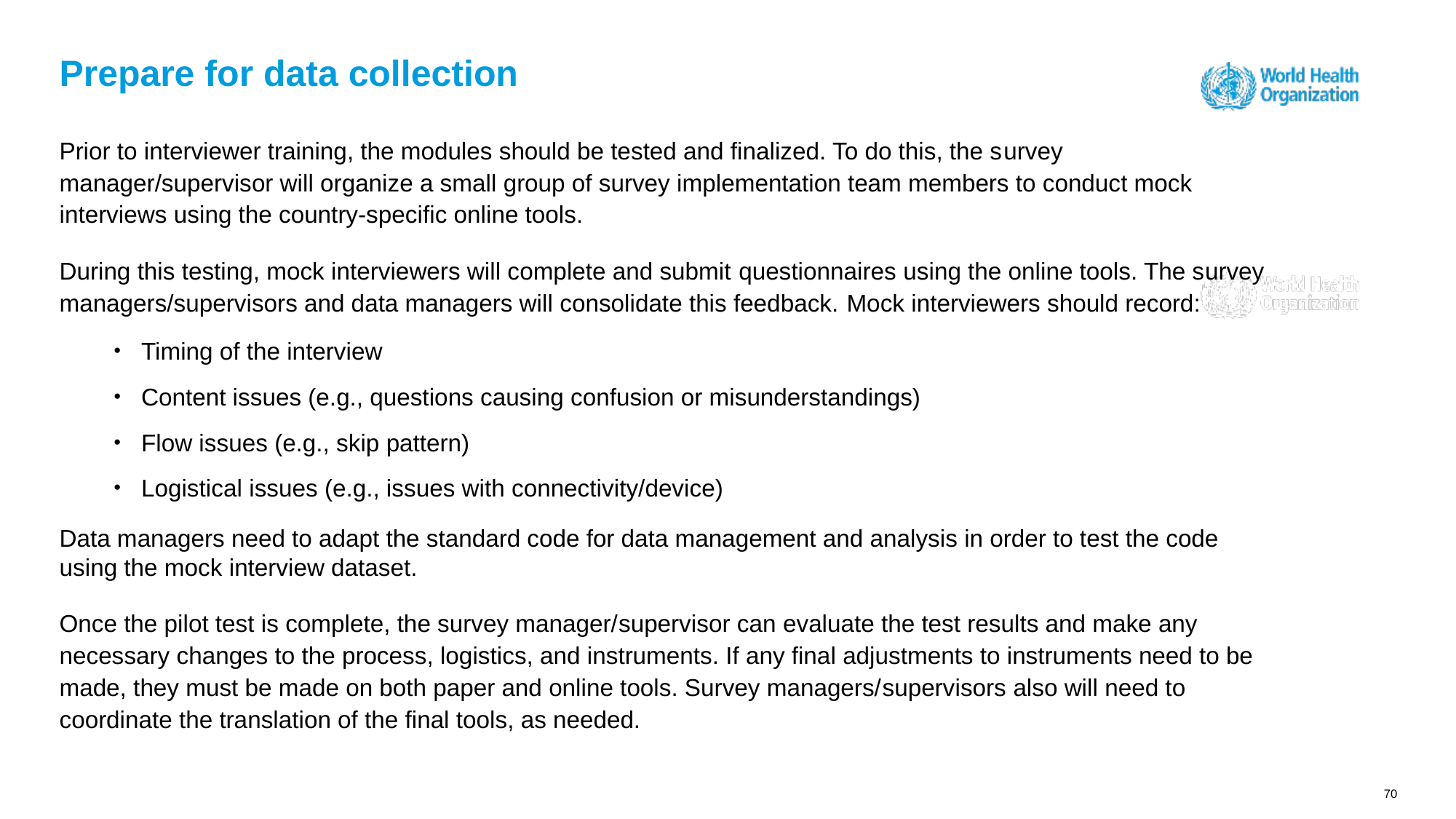

# Prepare for data collection
Prior to interviewer training, the modules should be tested and finalized. To do this, the survey manager/supervisor will organize a small group of survey implementation team members to conduct mock interviews using the country-specific online tools.
During this testing, mock interviewers will complete and submit questionnaires using the online tools. The survey managers/supervisors and data managers will consolidate this feedback. Mock interviewers should record:
Timing of the interview
Content issues (e.g., questions causing confusion or misunderstandings)
Flow issues (e.g., skip pattern)
Logistical issues (e.g., issues with connectivity/device)
Data managers need to adapt the standard code for data management and analysis in order to test the code using the mock interview dataset.
Once the pilot test is complete, the survey manager/supervisor can evaluate the test results and make any necessary changes to the process, logistics, and instruments. If any final adjustments to instruments need to be made, they must be made on both paper and online tools. Survey managers/supervisors also will need to coordinate the translation of the final tools, as needed.
70